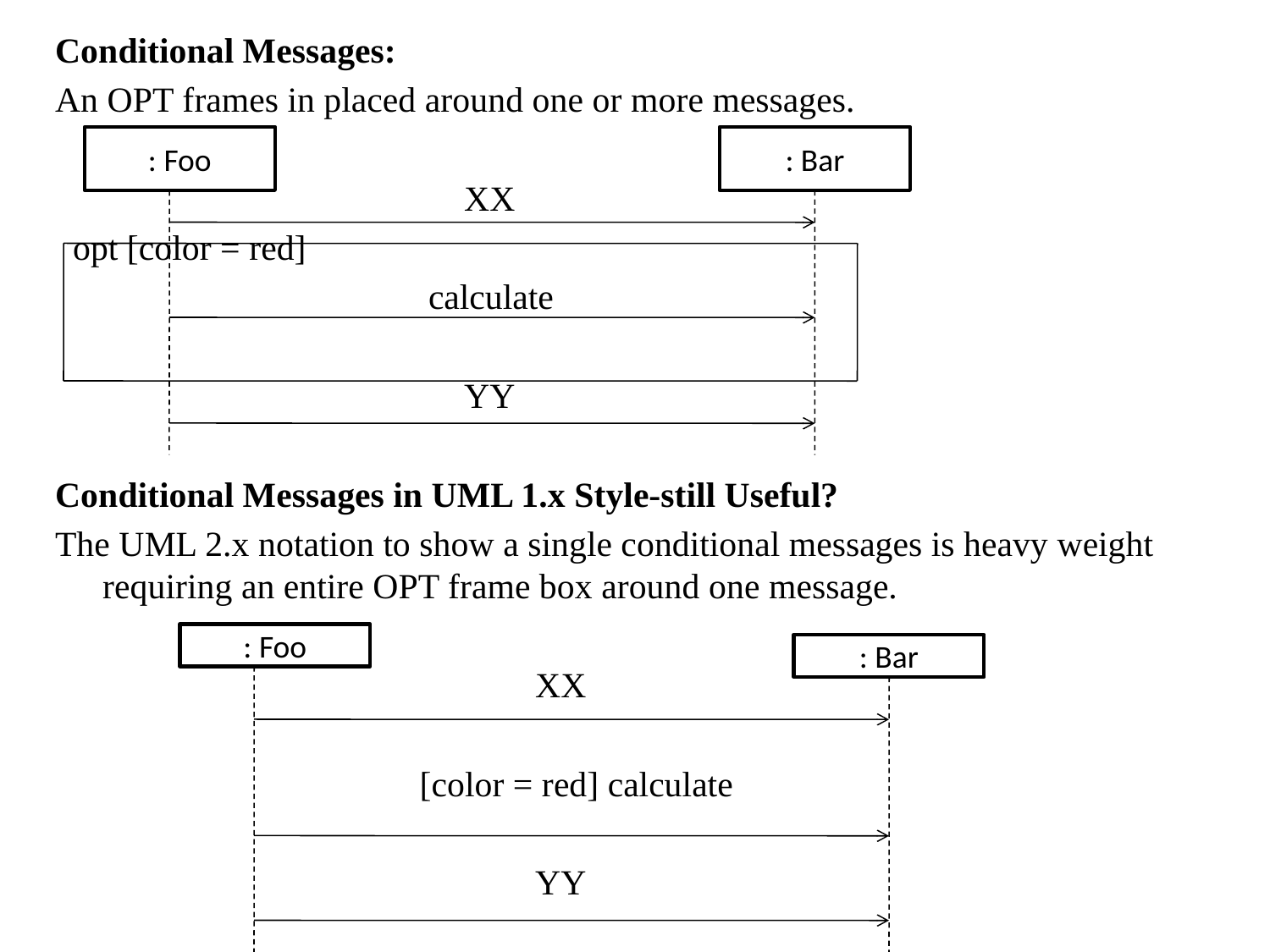

Conditional Messages:
An OPT frames in placed around one or more messages.

                                              XX
  opt [color = red]
                                          calculate

                                              YY

Conditional Messages in UML 1.x Style-still Useful?
The UML 2.x notation to show a single conditional messages is heavy weight requiring an entire OPT frame box around one message.

                                                      XX

                                         [color = red] calculate

                                                      YY

: Foo
: Bar
: Foo
: Bar